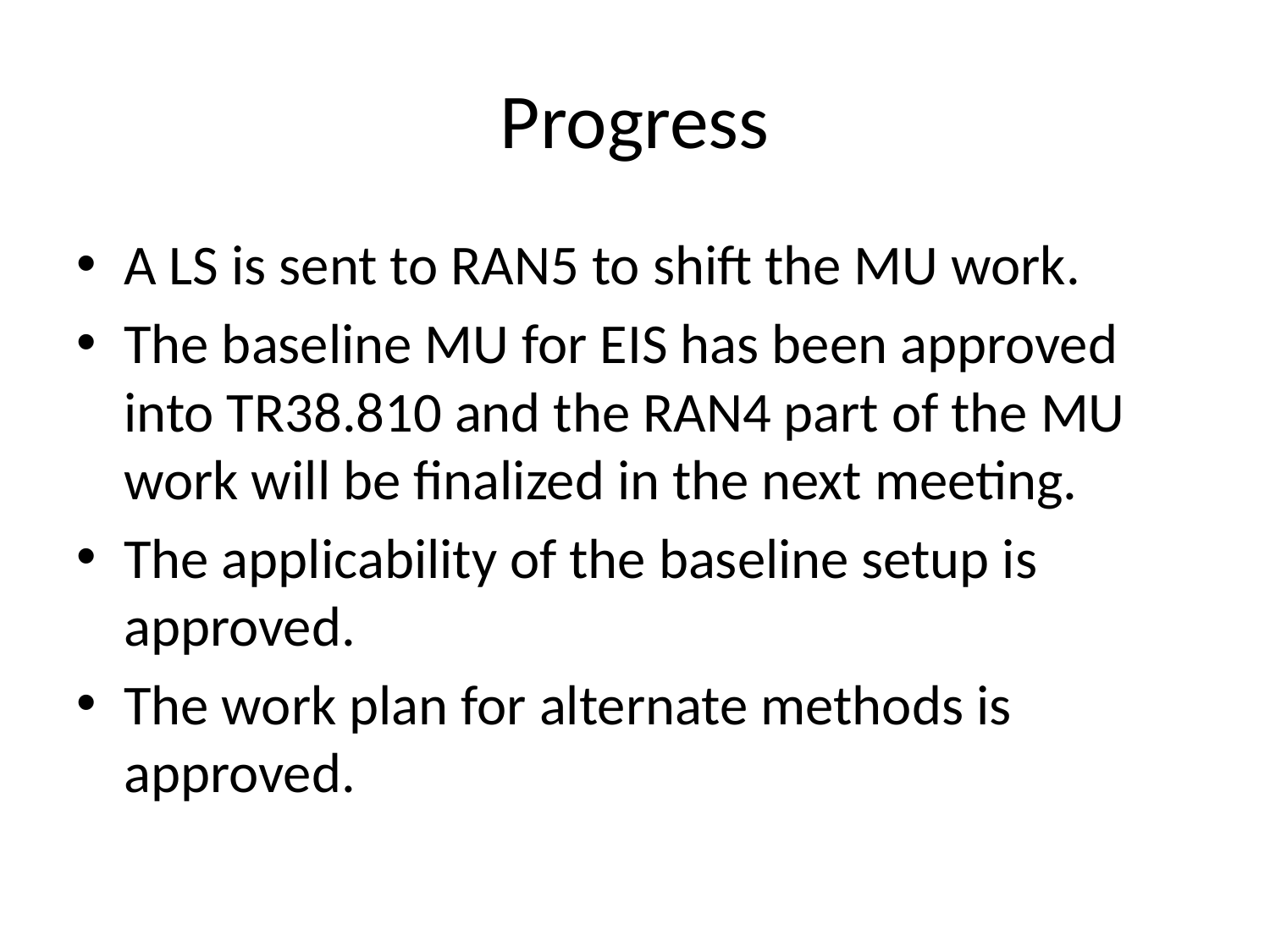

# Progress
A LS is sent to RAN5 to shift the MU work.
The baseline MU for EIS has been approved into TR38.810 and the RAN4 part of the MU work will be finalized in the next meeting.
The applicability of the baseline setup is approved.
The work plan for alternate methods is approved.